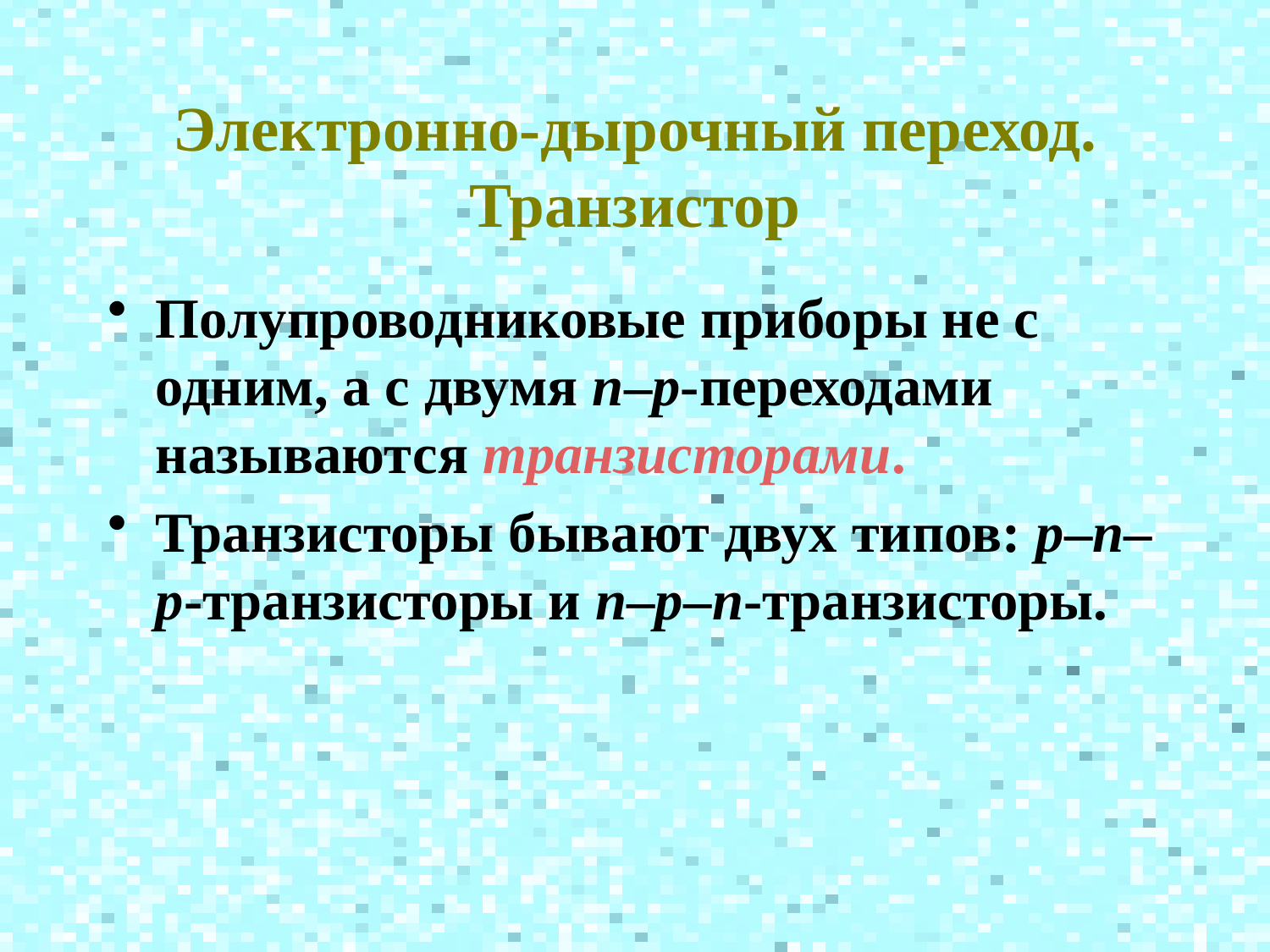

# Электронно-дырочный переход. Транзистор
Полупроводниковые приборы не с одним, а с двумя n–p-переходами называются транзисторами.
Транзисторы бывают двух типов: p–n–p-транзисторы и n–p–n-транзисторы.